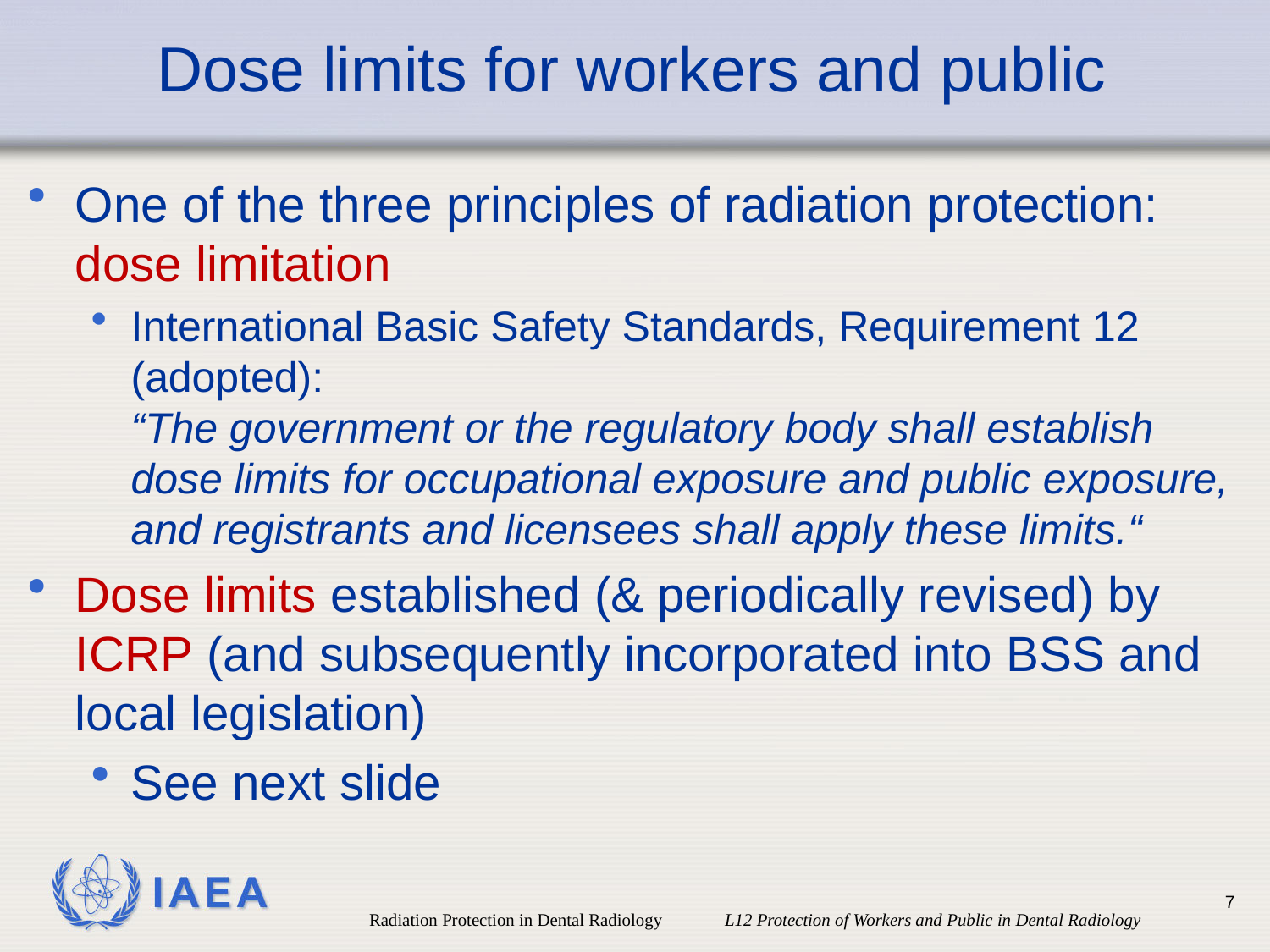

# Dose limits for workers and public
One of the three principles of radiation protection: dose limitation
International Basic Safety Standards, Requirement 12 (adopted):
“The government or the regulatory body shall establish dose limits for occupational exposure and public exposure, and registrants and licensees shall apply these limits.“
Dose limits established (& periodically revised) by ICRP (and subsequently incorporated into BSS and local legislation)
See next slide
7
Radiation Protection in Dental Radiology              L12 Protection of Workers and Public in Dental Radiology